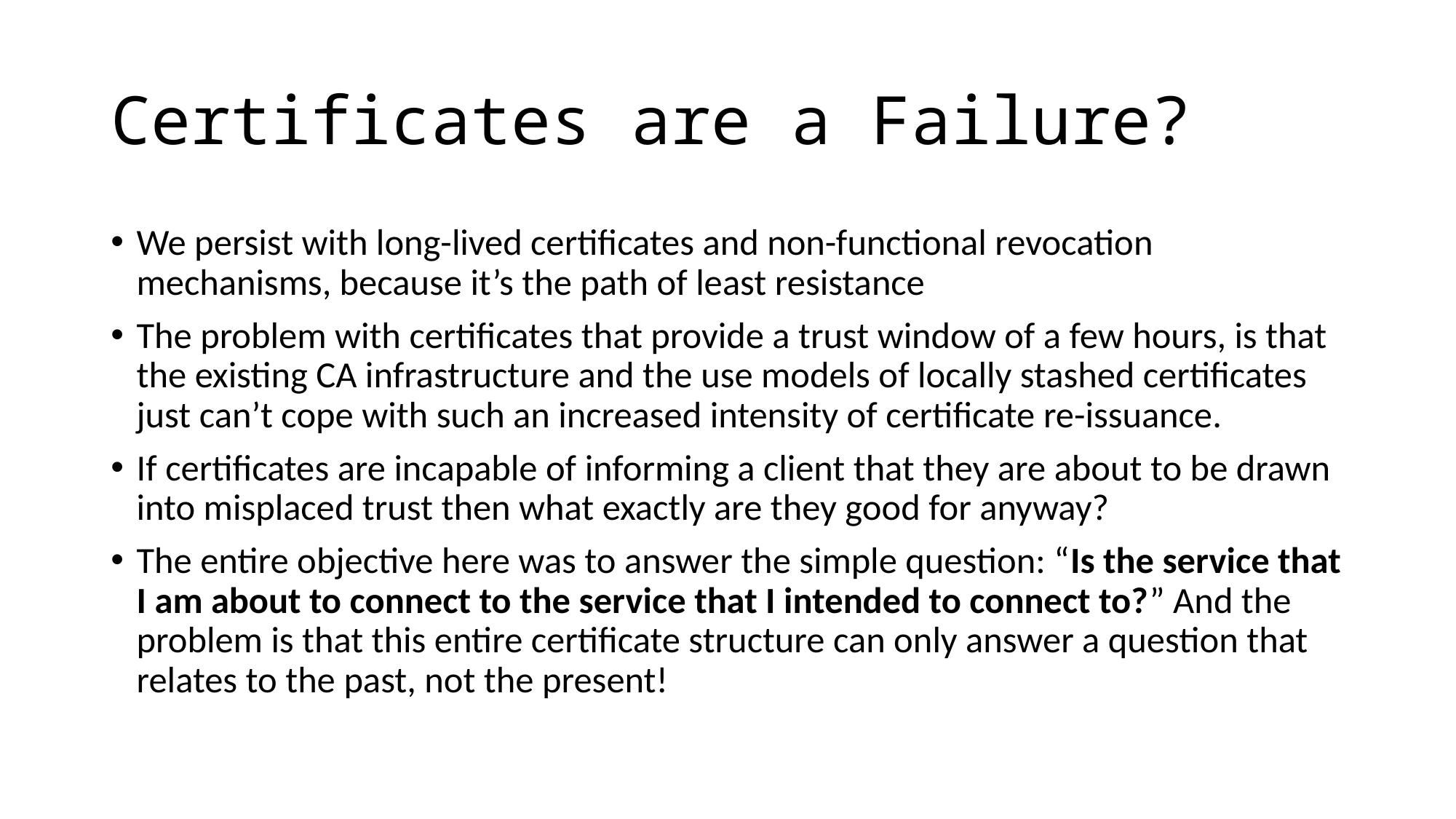

# Certificates are a Failure?
We persist with long-lived certificates and non-functional revocation mechanisms, because it’s the path of least resistance
The problem with certificates that provide a trust window of a few hours, is that the existing CA infrastructure and the use models of locally stashed certificates just can’t cope with such an increased intensity of certificate re-issuance.
If certificates are incapable of informing a client that they are about to be drawn into misplaced trust then what exactly are they good for anyway?
The entire objective here was to answer the simple question: “Is the service that I am about to connect to the service that I intended to connect to?” And the problem is that this entire certificate structure can only answer a question that relates to the past, not the present!